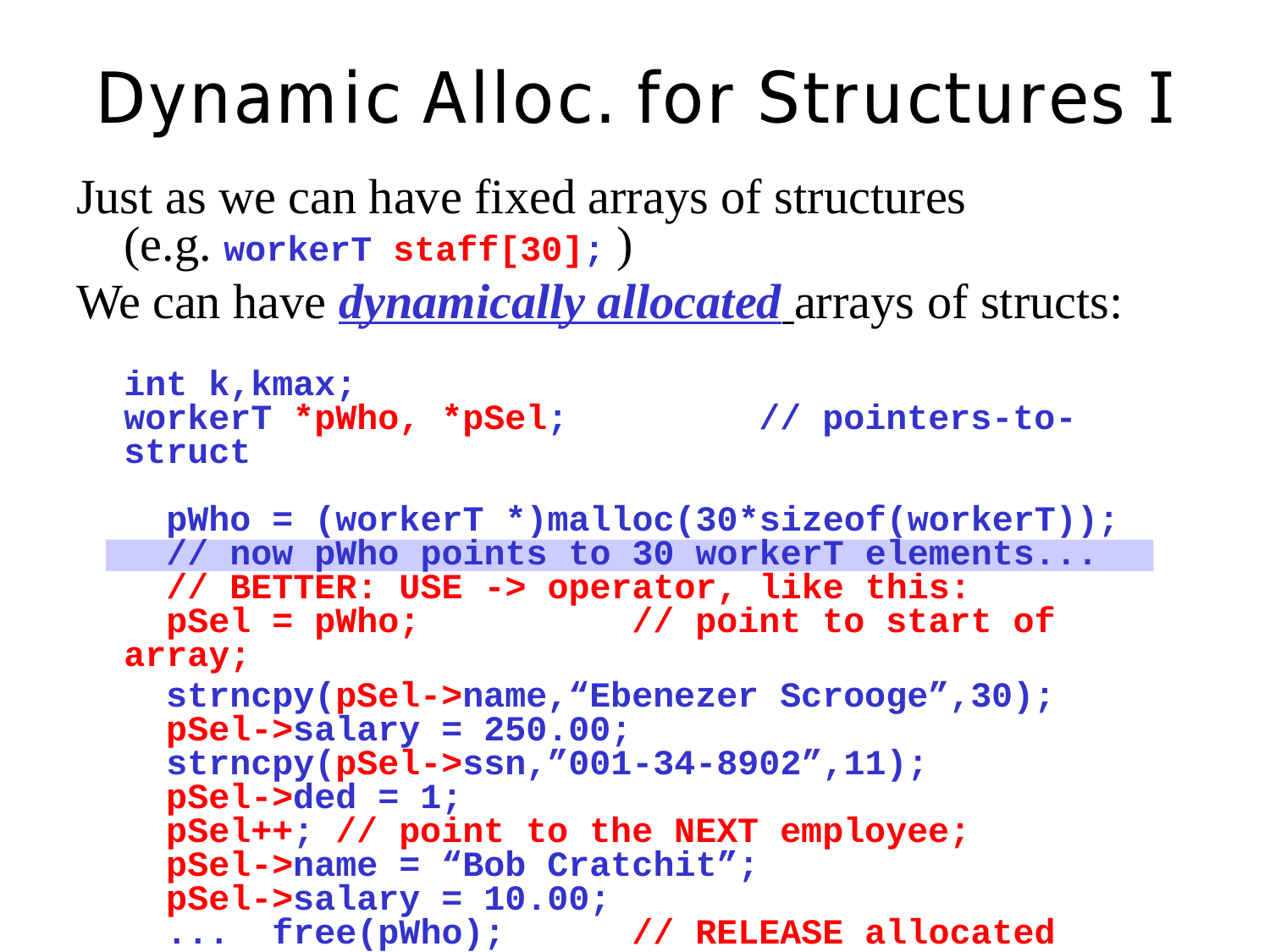

# Dynamic Alloc. for Structures I
Just as we can have fixed arrays of structures
(e.g. workerT staff[30]; )
We can have dynamically allocated arrays of structs:
int k,kmax;
workerT *pWho, *pSel;		// pointers-to-struct
  pWho = (workerT *)malloc(30*sizeof(workerT));
  // now pWho points to 30 workerT elements...
  // BETTER: USE -> operator, like this:
  pSel = pWho;		// point to start of array;
	  strncpy(pSel->name,“Ebenezer Scrooge”,30);
  pSel->salary = 250.00;
  strncpy(pSel->ssn,”001-34-8902”,11);
  pSel->ded = 1;
  pSel++; // point to the NEXT employee;
  pSel->name = “Bob Cratchit”;
  pSel->salary = 10.00;
  ...  free(pWho);	// RELEASE allocated memory